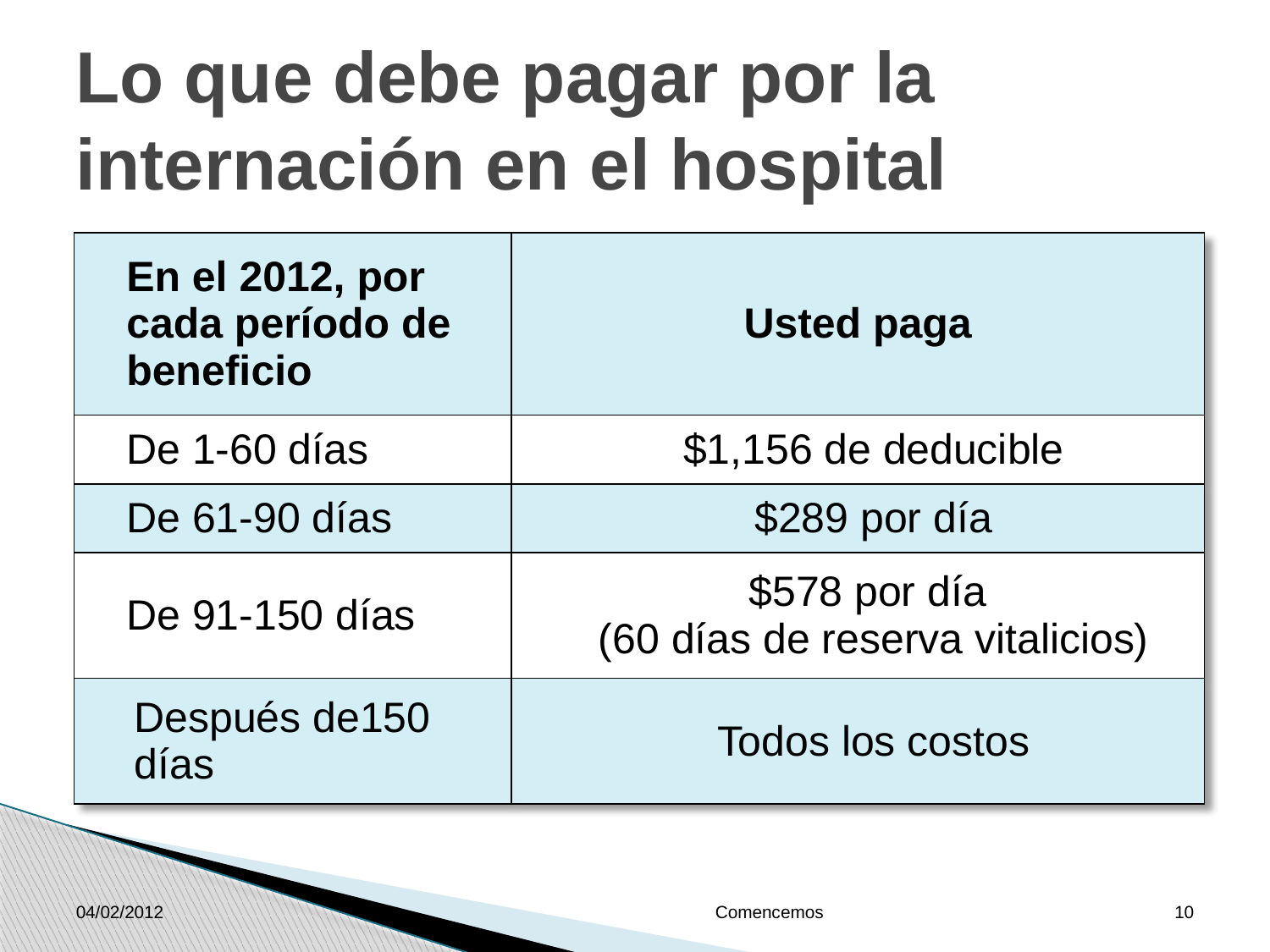

# Lo que debe pagar por la internación en el hospital
| En el 2012, por cada período de beneficio | Usted paga |
| --- | --- |
| De 1-60 días | $1,156 de deducible |
| De 61-90 días | $289 por día |
| De 91-150 días | $578 por día (60 días de reserva vitalicios) |
| Después de150 días | Todos los costos |
04/02/2012
Comencemos
10